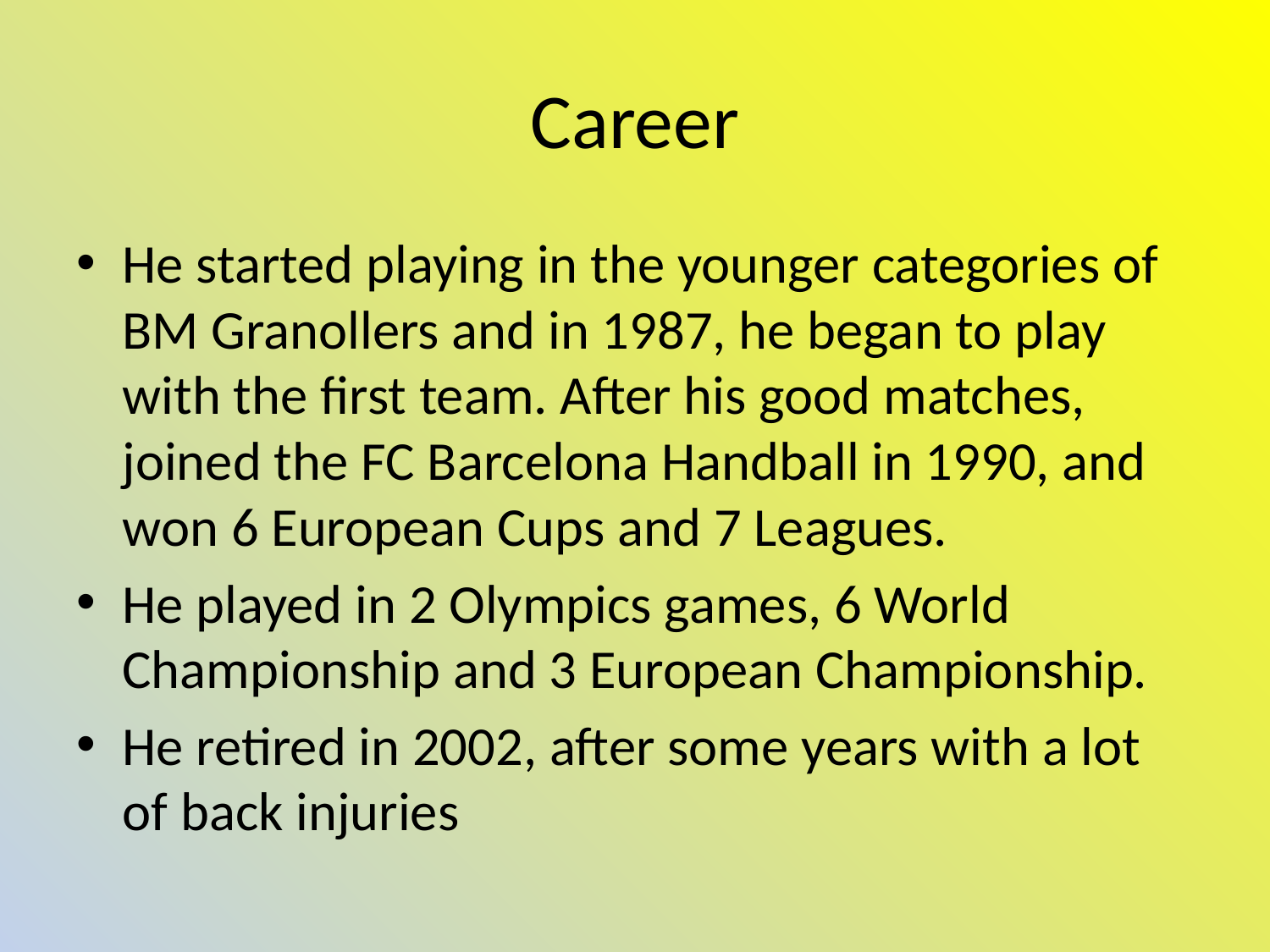

# Career
He started playing in the younger categories of BM Granollers and in 1987, he began to play with the first team. After his good matches, joined the FC Barcelona Handball in 1990, and won 6 European Cups and 7 Leagues.
He played in 2 Olympics games, 6 World Championship and 3 European Championship.
He retired in 2002, after some years with a lot of back injuries